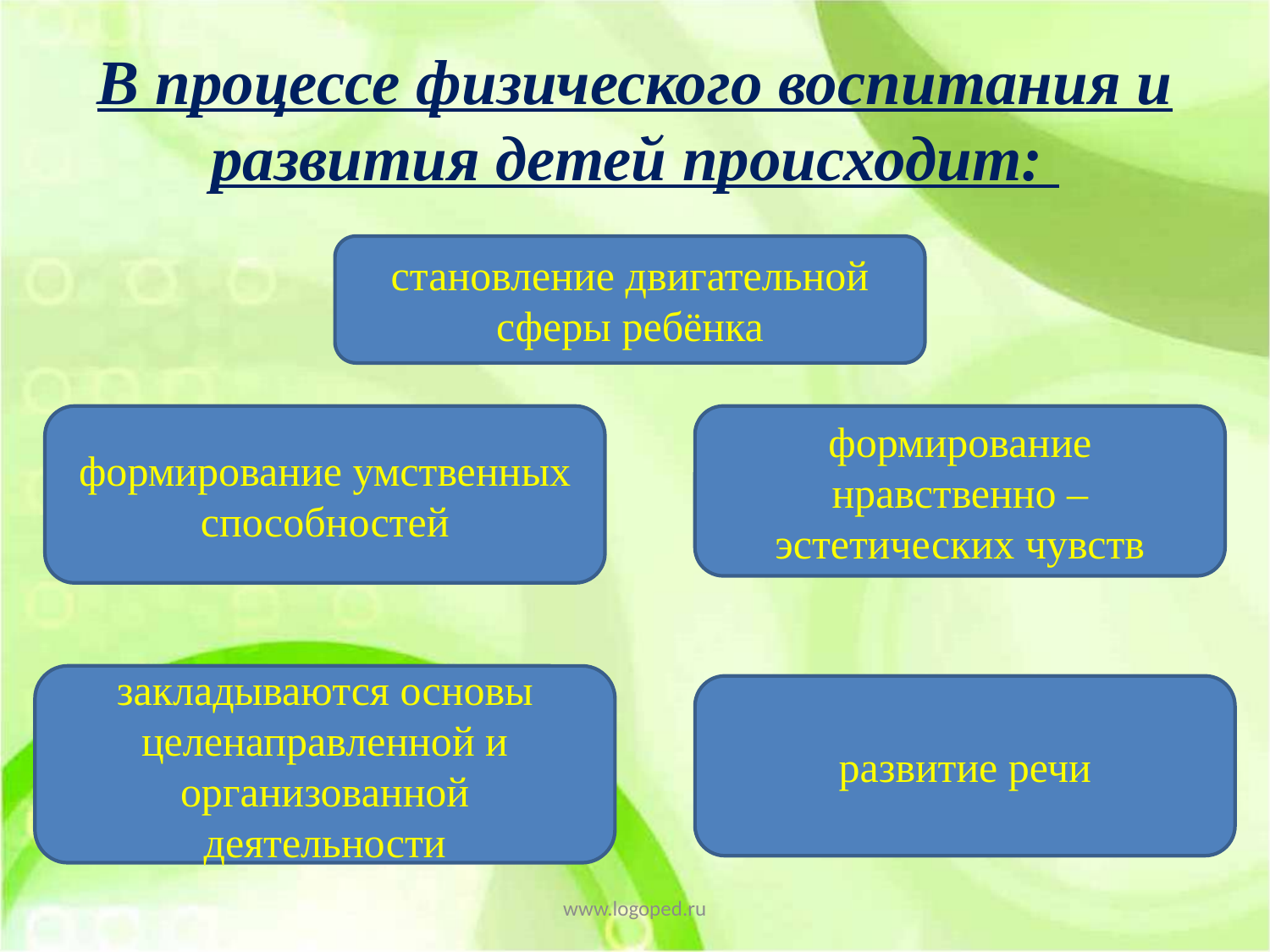

# В процессе физического воспитания и развития детей происходит:
становление двигательной сферы ребёнка
формирование умственных способностей
формирование нравственно – эстетических чувств
закладываются основы целенаправленной и организованной деятельности
развитие речи
www.logoped.ru